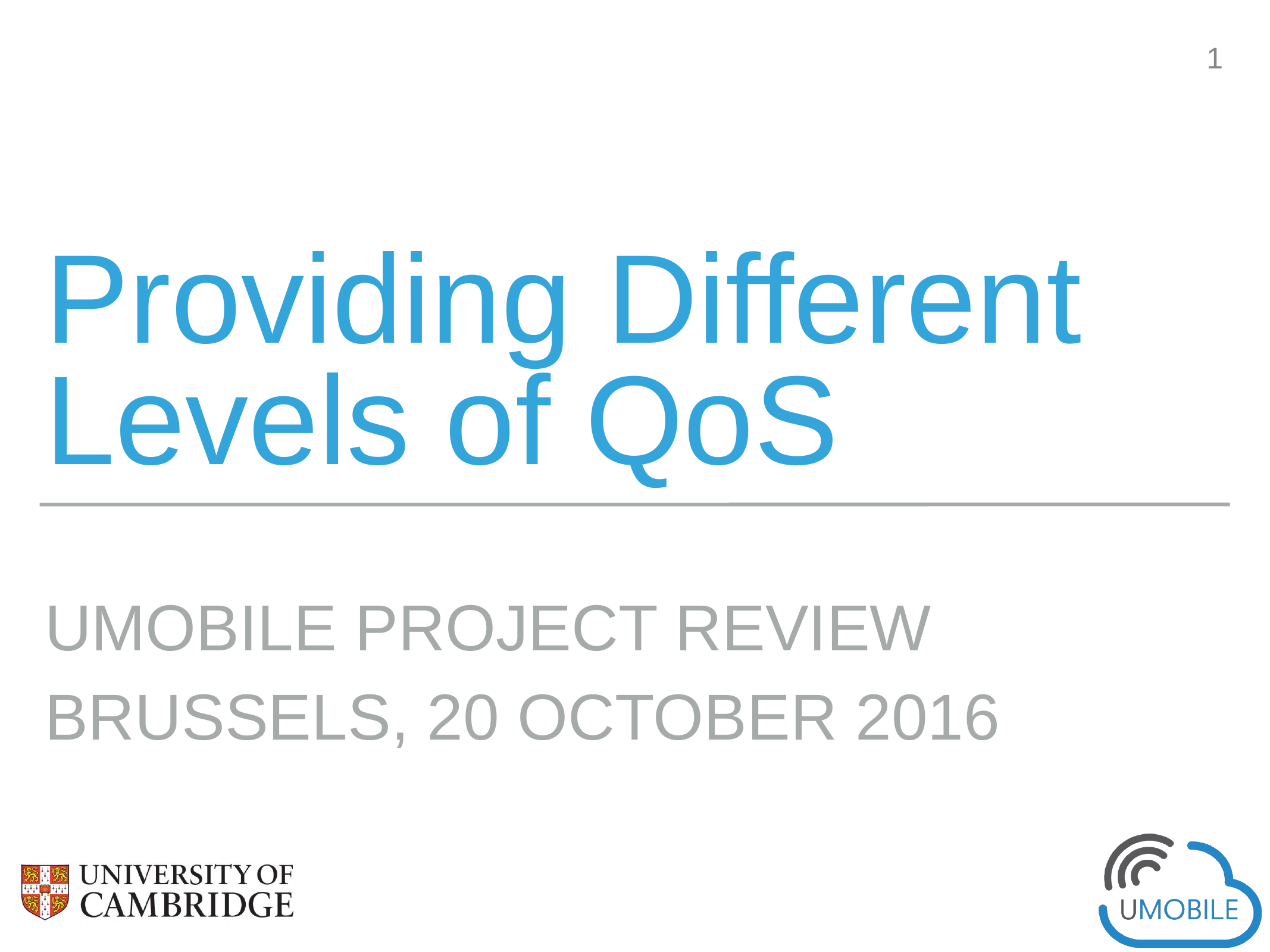

1
# Providing Different Levels of QoS
UMOBILE project review
brussels, 20 october 2016